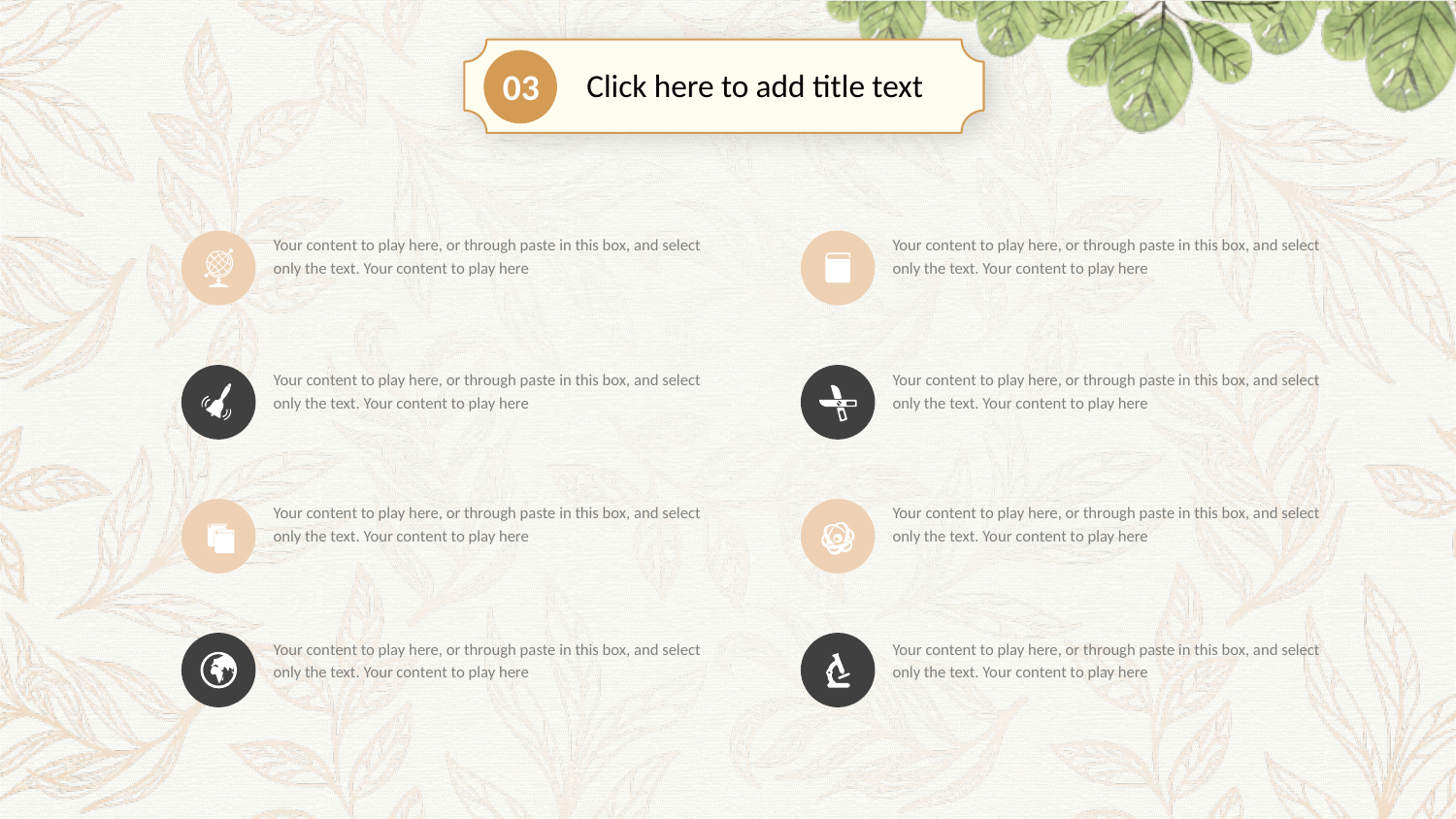

03
Click here to add title text

Your content to play here, or through paste in this box, and select only the text. Your content to play here
Your content to play here, or through paste in this box, and select only the text. Your content to play here

Your content to play here, or through paste in this box, and select only the text. Your content to play here
Your content to play here, or through paste in this box, and select only the text. Your content to play here

Your content to play here, or through paste in this box, and select only the text. Your content to play here
Your content to play here, or through paste in this box, and select only the text. Your content to play here

Your content to play here, or through paste in this box, and select only the text. Your content to play here
Your content to play here, or through paste in this box, and select only the text. Your content to play here